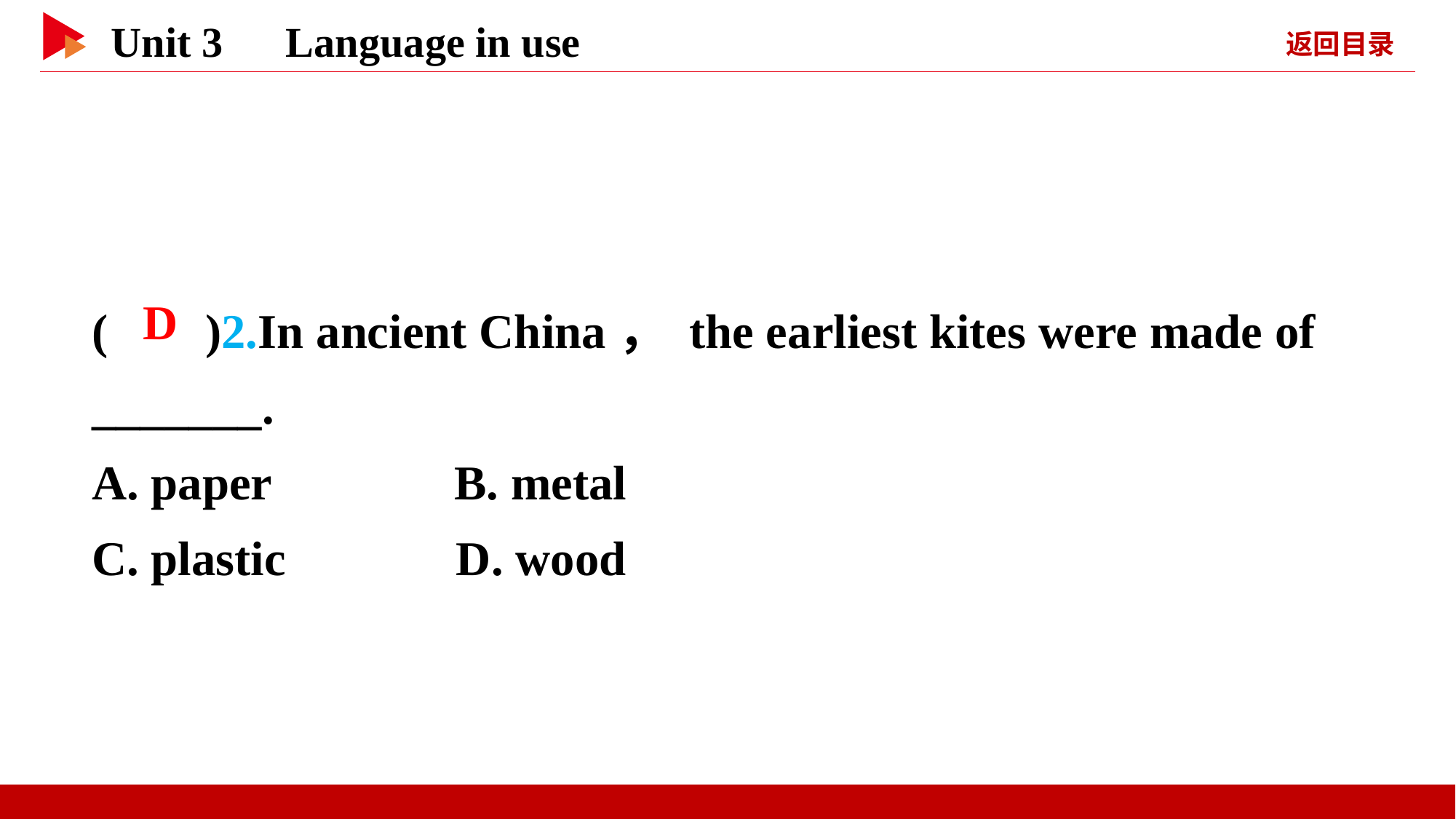

(        )2.In ancient China， the earliest kites were made of _______.
A. paper               B. metal
C. plastic              D. wood
   D